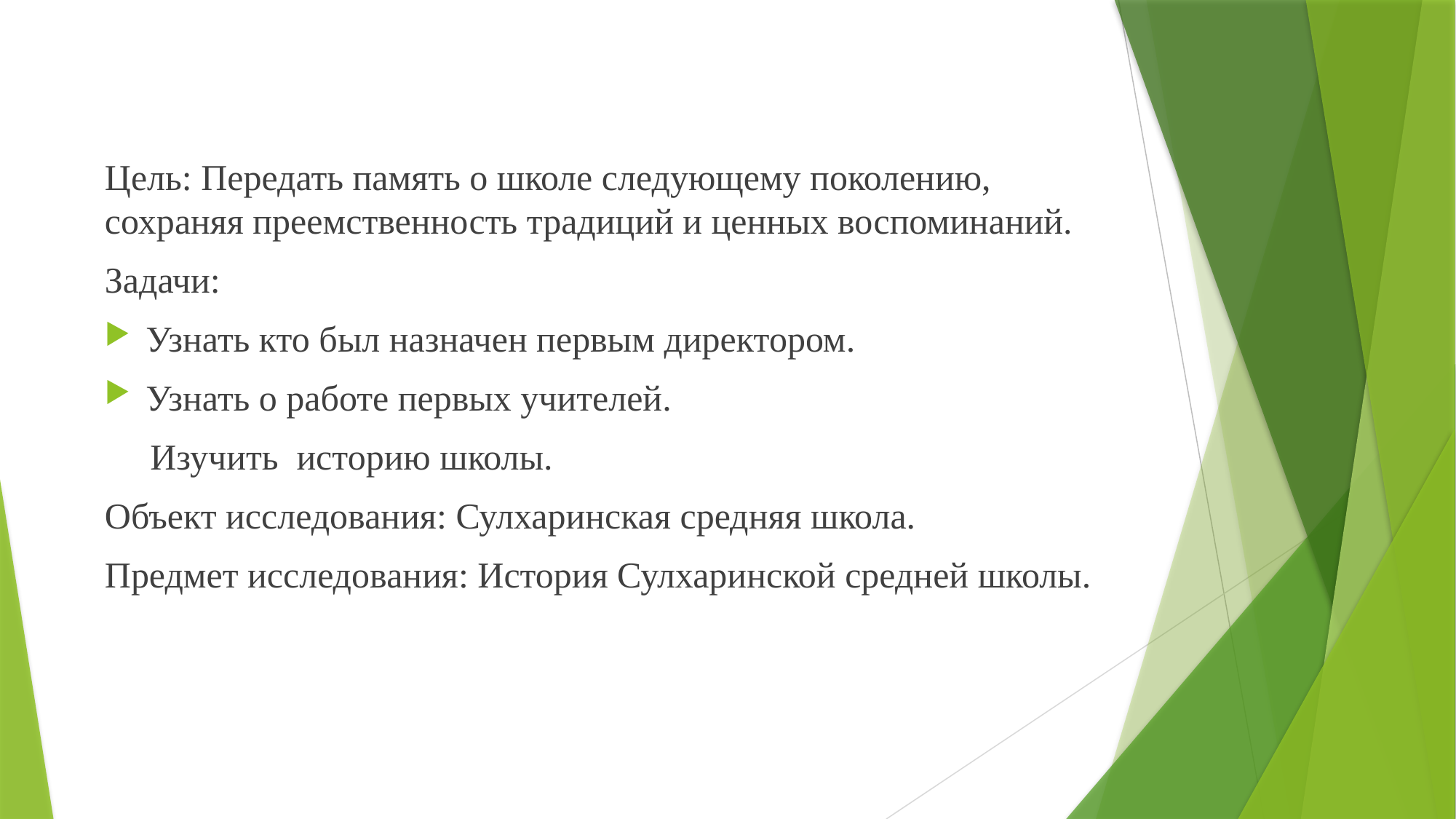

Цель: Передать память о школе следующему поколению, сохраняя преемственность традиций и ценных воспоминаний.
Задачи:
Узнать кто был назначен первым директором.
Узнать о работе первых учителей.
     Изучить  историю школы.
Объект исследования: Сулхаринская средняя школа.
Предмет исследования: История Сулхаринской средней школы.